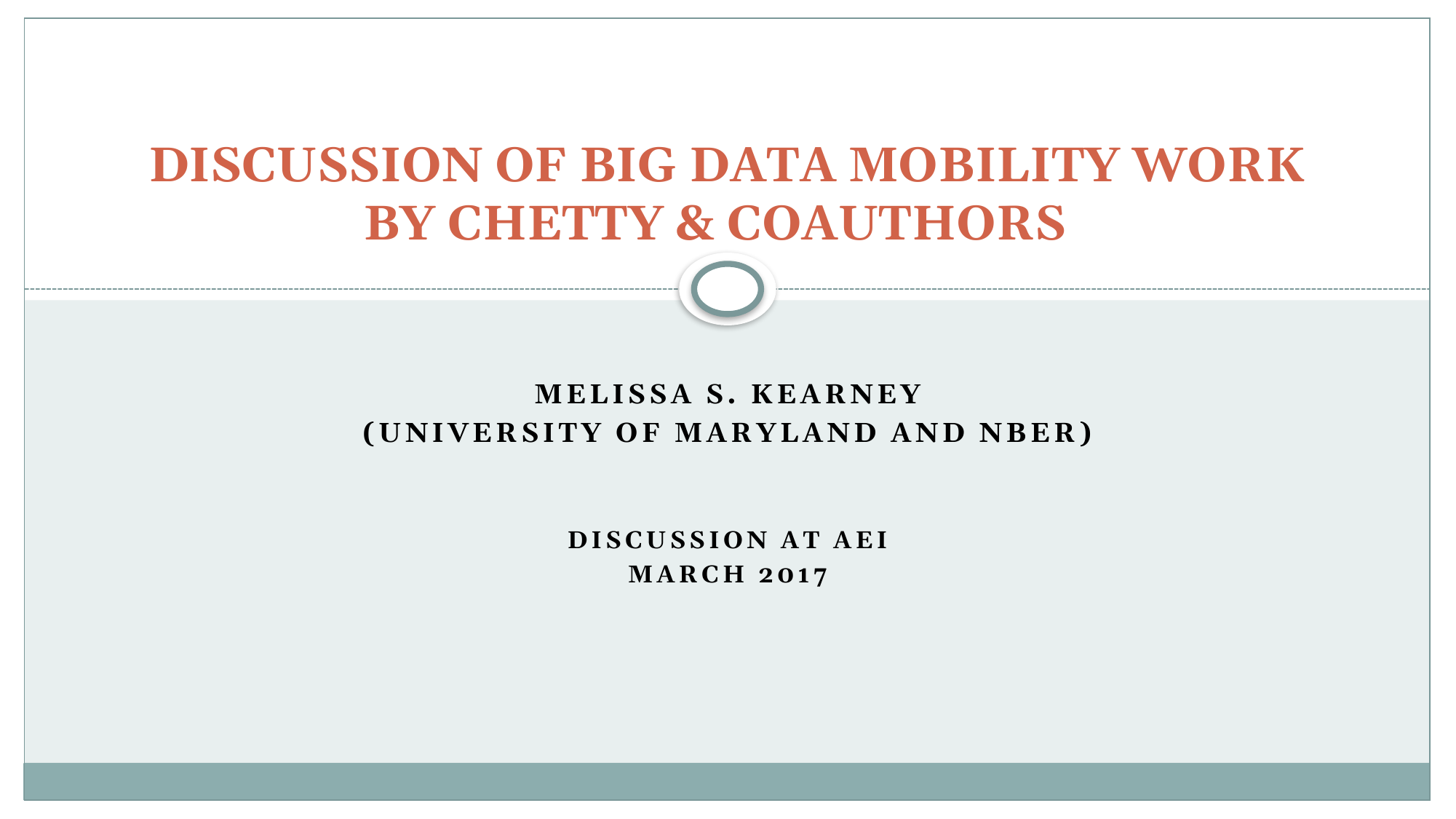

# Discussion of Big Data Mobility Work by Chetty & Coauthors

Melissa S. Kearney
(UNIVERSITY of MarylanD AND NBER)

DISCUSSION AT AEI
March 2017